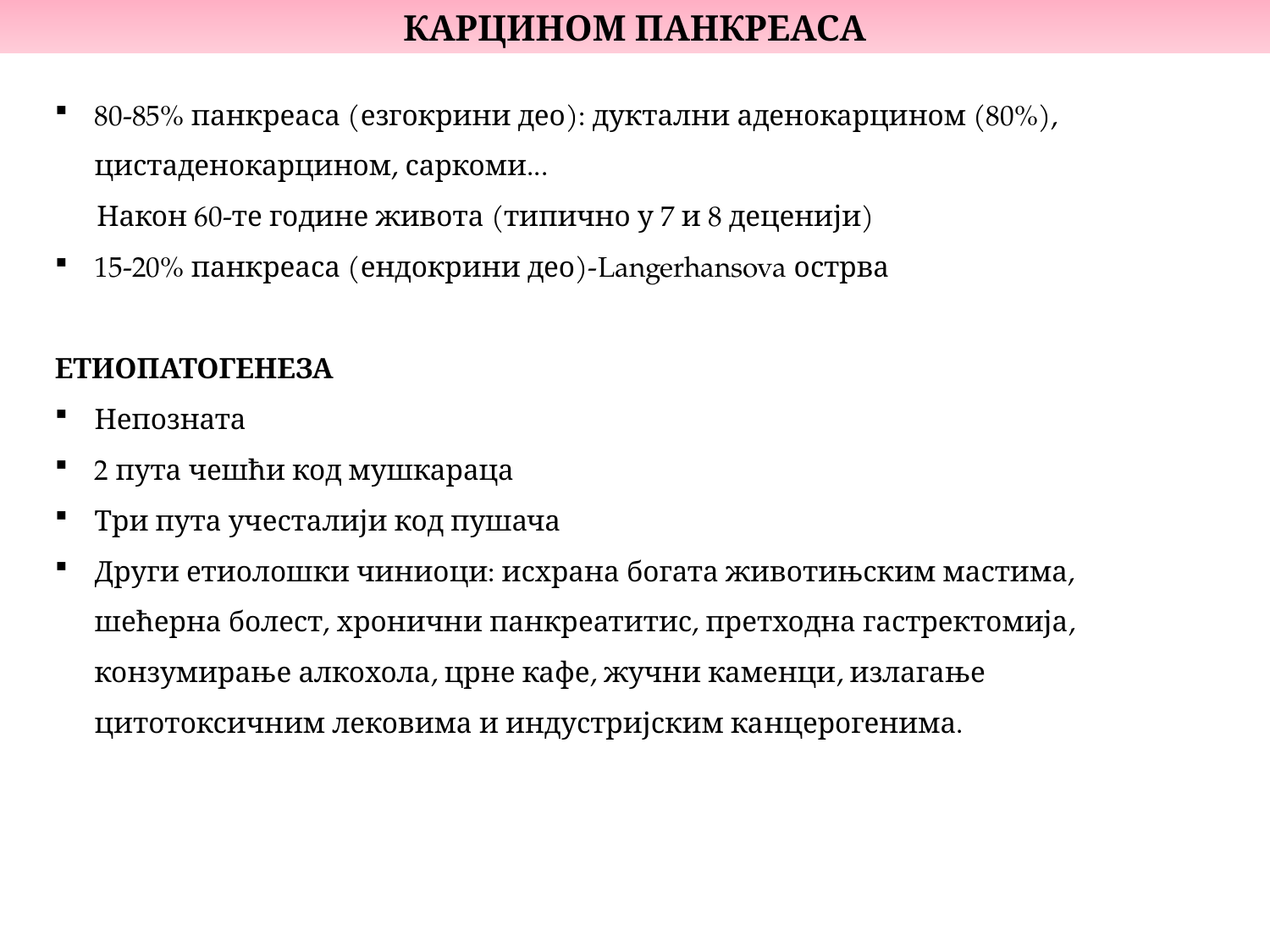

КАРЦИНОМ ПАНКРЕАСА
80-85% панкреаса (езгокрини део): дуктални аденокарцином (80%), цистаденокарцином, саркоми...
      Након 60-те године живота (типично у 7 и 8 деценији)
15-20% панкреаса (ендокрини део)-Langerhansova острва

ЕТИОПАТОГЕНЕЗА
Непозната
2 пута чешћи код мушкараца
Три пута учесталији код пушача
Други етиолошки чиниоци: исхрана богата животињским мастима, шећерна болест, хронични панкреатитис, претходна гастректомија, конзумирање алкохола, црне кафе, жучни каменци, излагање цитотоксичним лековима и индустријским канцерогенима.